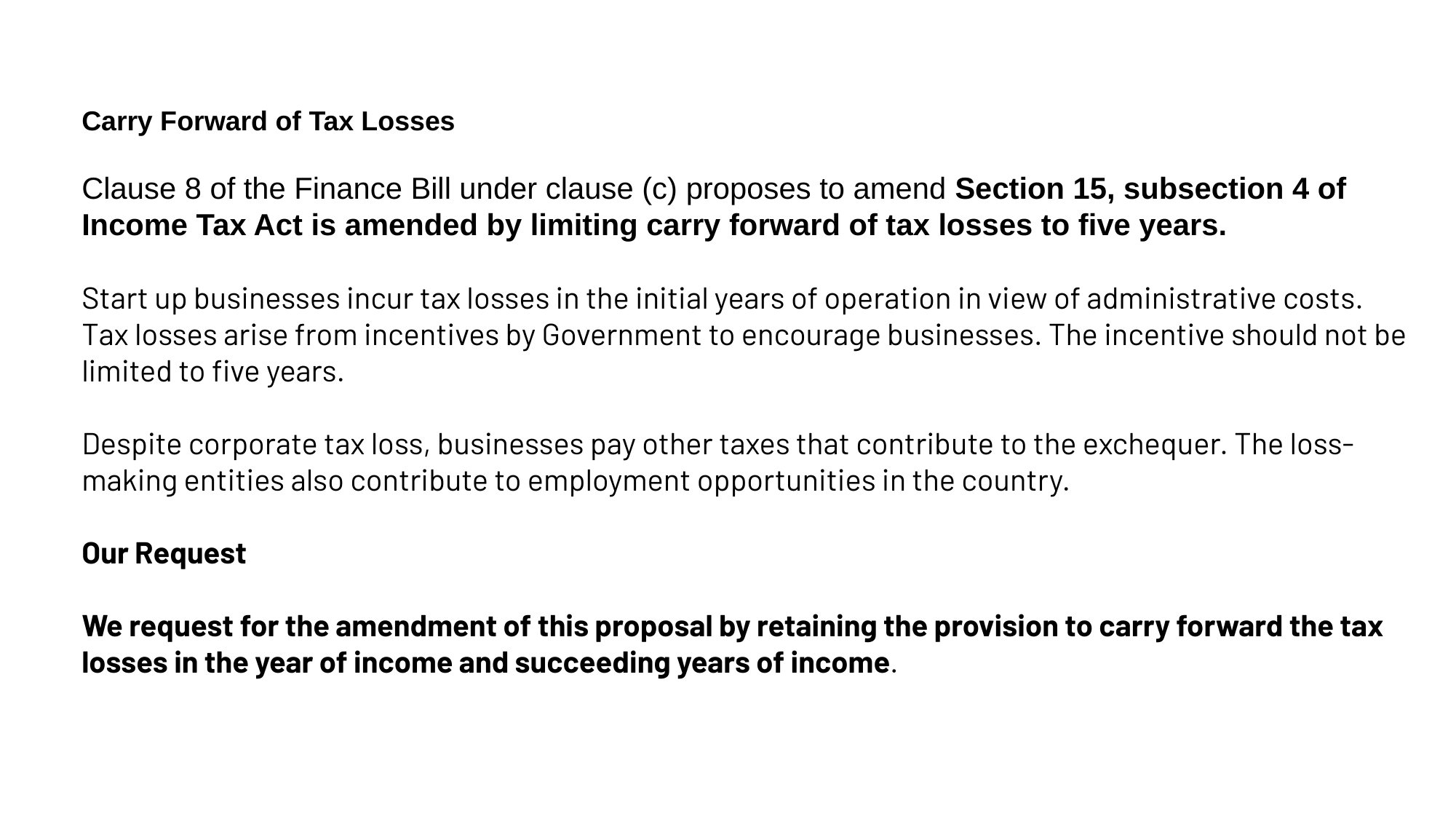

Carry Forward of Tax Losses

Clause 8 of the Finance Bill under clause (c) proposes to amend Section 15, subsection 4 of Income Tax Act is amended by limiting carry forward of tax losses to five years.

Start up businesses incur tax losses in the initial years of operation in view of administrative costs.
Tax losses arise from incentives by Government to encourage businesses. The incentive should not be limited to five years.

Despite corporate tax loss, businesses pay other taxes that contribute to the exchequer. The loss-making entities also contribute to employment opportunities in the country.

Our Request

We request for the amendment of this proposal by retaining the provision to carry forward the tax losses in the year of income and succeeding years of income.